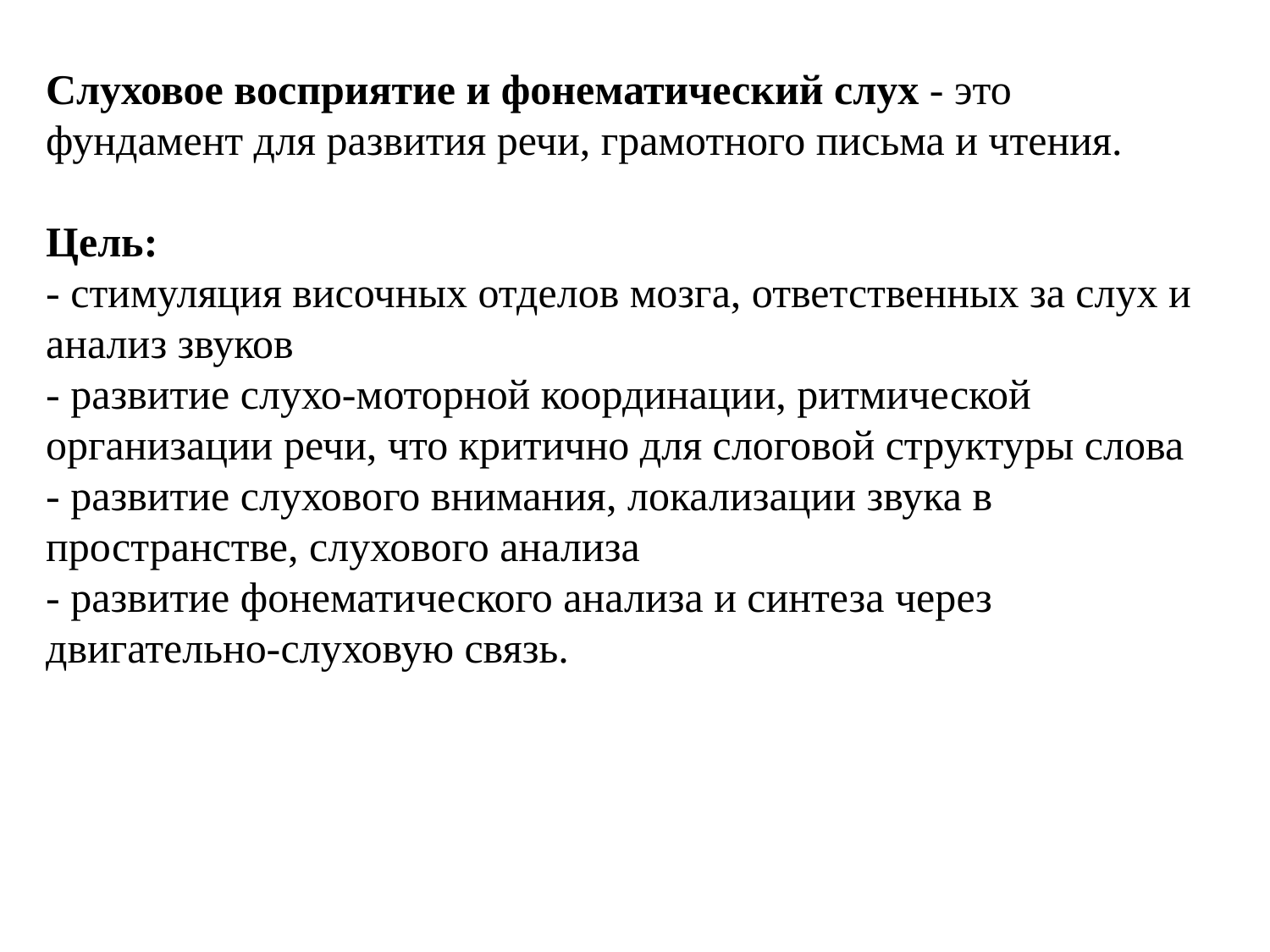

Слуховое восприятие и фонематический слух - это фундамент для развития речи, грамотного письма и чтения.

Цель:
- стимуляция височных отделов мозга, ответственных за слух и анализ звуков
- развитие слухо-моторной координации, ритмической организации речи, что критично для слоговой структуры слова
- развитие слухового внимания, локализации звука в пространстве, слухового анализа
- развитие фонематического анализа и синтеза через двигательно-слуховую связь.